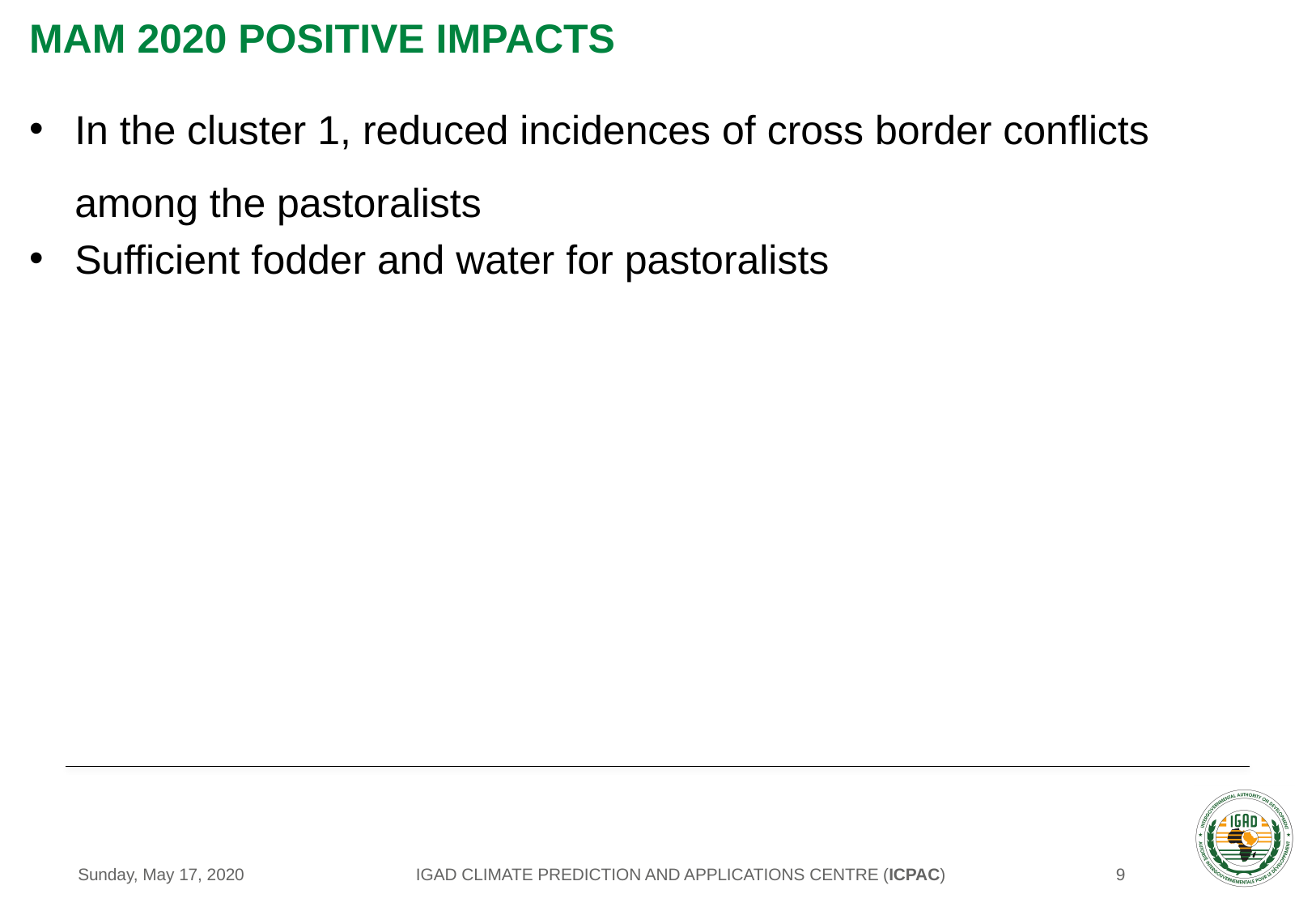

# MAM 2020 POSITIVE IMPACTS
In the cluster 1, reduced incidences of cross border conflicts among the pastoralists
Sufficient fodder and water for pastoralists
IGAD CLIMATE PREDICTION AND APPLICATIONS CENTRE (ICPAC)
Sunday, May 17, 2020
9